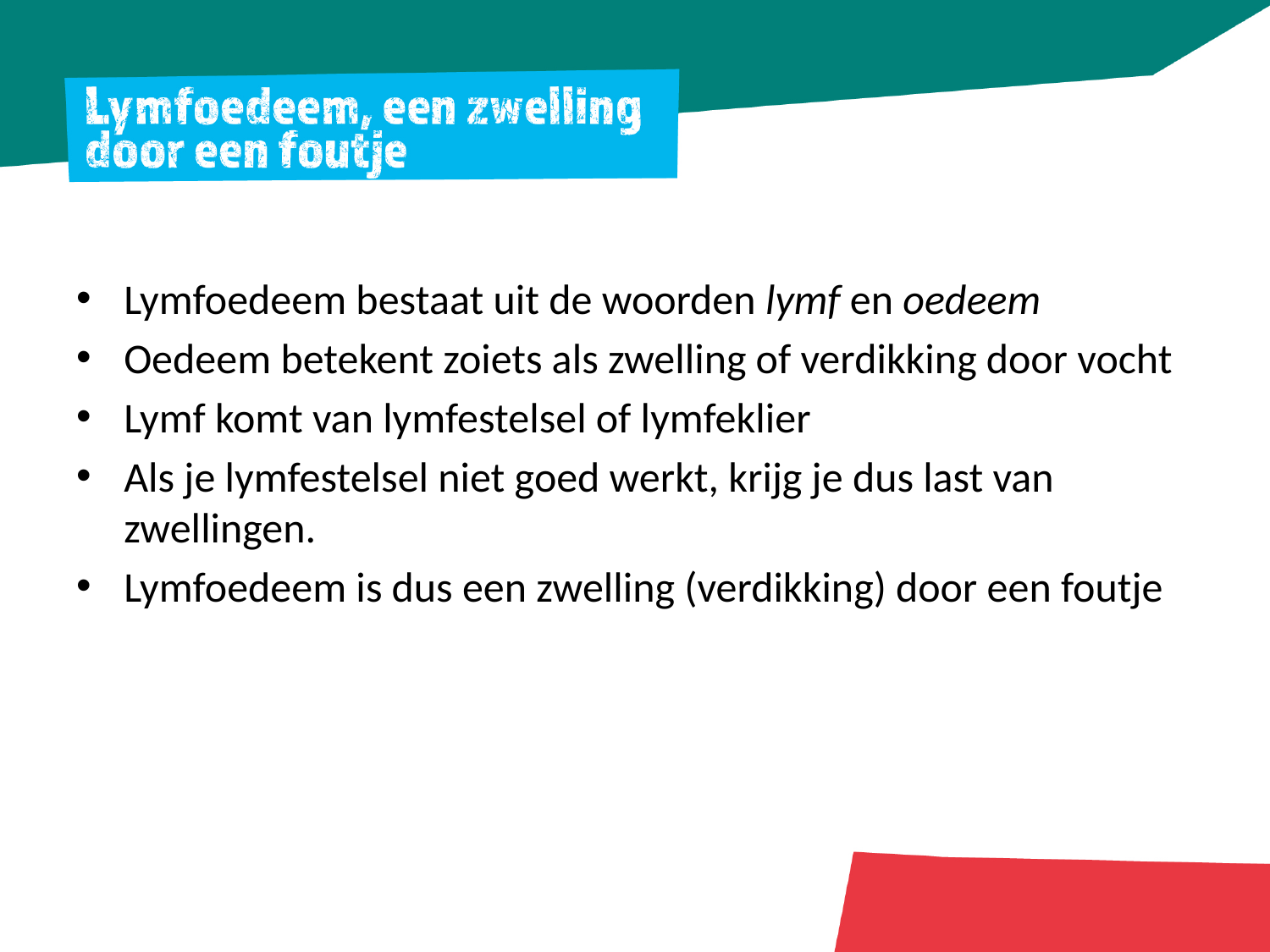

Lymfoedeem bestaat uit de woorden lymf en oedeem
Oedeem betekent zoiets als zwelling of verdikking door vocht
Lymf komt van lymfestelsel of lymfeklier
Als je lymfestelsel niet goed werkt, krijg je dus last van zwellingen.
Lymfoedeem is dus een zwelling (verdikking) door een foutje